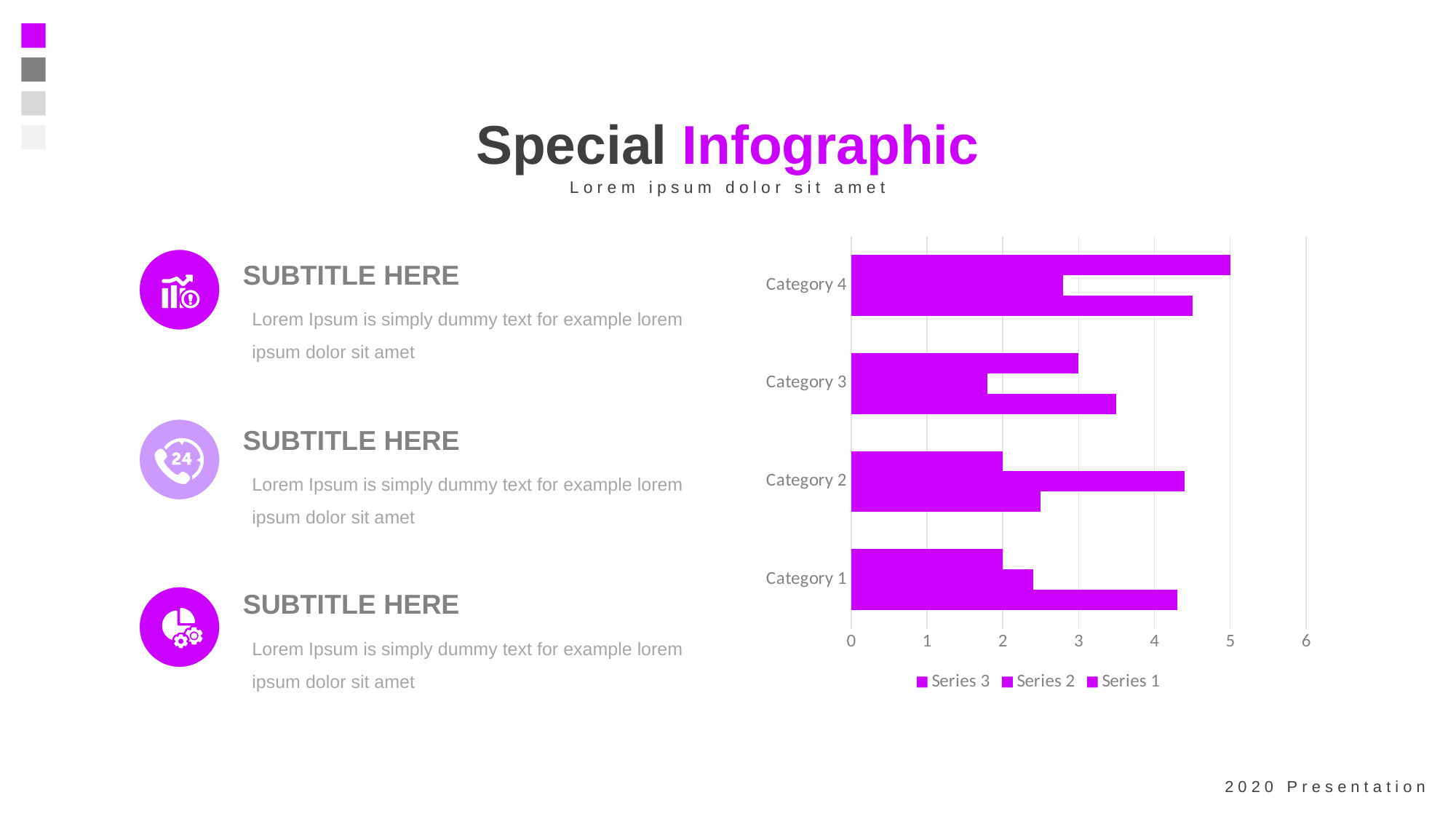

Special Infographic
Lorem ipsum dolor sit amet

### Chart

| Category | Series 1 | Series 2 | Series 3 |
|---|---|---|---|
| Category 1 | 4.3 | 2.4 | 2.0 |
| Category 2 | 2.5 | 4.4 | 2.0 |
| Category 3 | 3.5 | 1.8 | 3.0 |
| Category 4 | 4.5 | 2.8 | 5.0 |
SUBTITLE HERE

Lorem Ipsum is simply dummy text for example lorem ipsum dolor sit amet

SUBTITLE HERE

Lorem Ipsum is simply dummy text for example lorem ipsum dolor sit amet
SUBTITLE HERE

Lorem Ipsum is simply dummy text for example lorem ipsum dolor sit amet
2020 Presentation